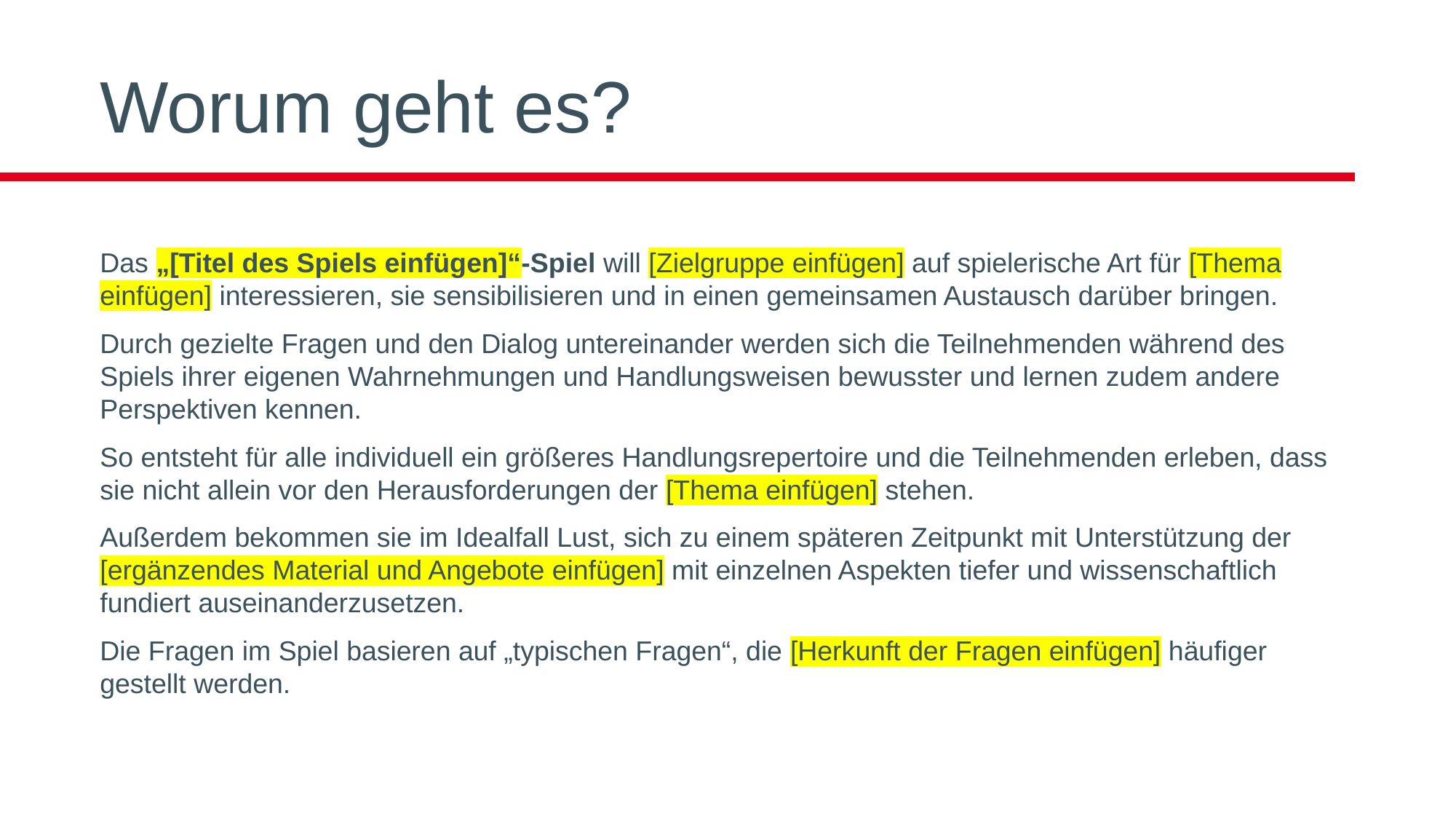

# Worum geht es?
Das „[Titel des Spiels einfügen]“-Spiel will [Zielgruppe einfügen] auf spielerische Art für [Thema einfügen] interessieren, sie sensibilisieren und in einen gemeinsamen Austausch darüber bringen.
Durch gezielte Fragen und den Dialog untereinander werden sich die Teilnehmenden während des Spiels ihrer eigenen Wahrnehmungen und Handlungsweisen bewusster und lernen zudem andere Perspektiven kennen.
So entsteht für alle individuell ein größeres Handlungsrepertoire und die Teilnehmenden erleben, dass sie nicht allein vor den Herausforderungen der [Thema einfügen] stehen.
Außerdem bekommen sie im Idealfall Lust, sich zu einem späteren Zeitpunkt mit Unterstützung der [ergänzendes Material und Angebote einfügen] mit einzelnen Aspekten tiefer und wissenschaftlich fundiert auseinanderzusetzen.
Die Fragen im Spiel basieren auf „typischen Fragen“, die [Herkunft der Fragen einfügen] häufiger gestellt werden.